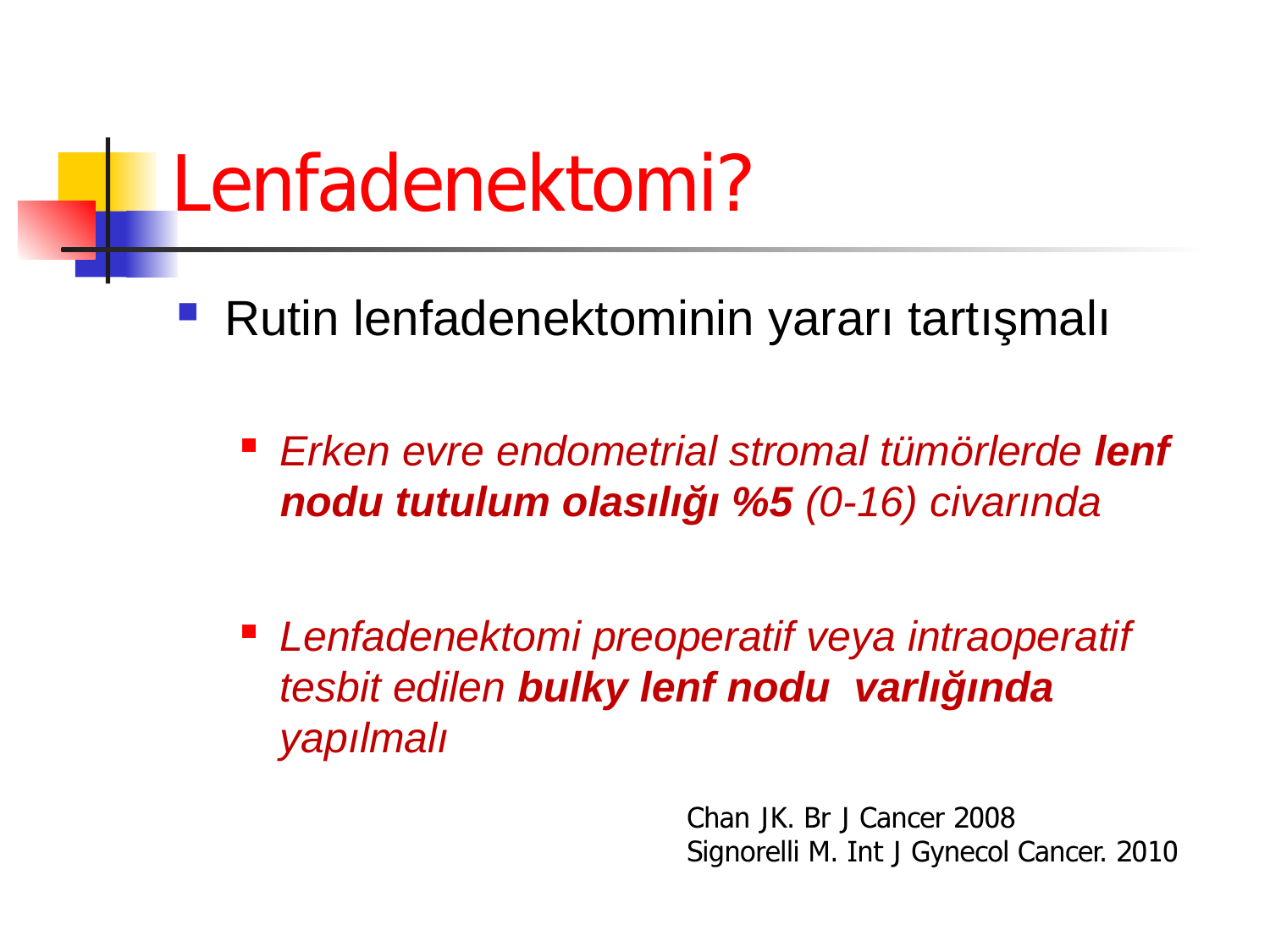

# Lenfadenektomi?
Rutin lenfadenektominin yararı tartışmalı

Erken evre endometrial stromal tümörlerde lenf nodu tutulum olasılığı %5 (0-16) civarında

Lenfadenektomi preoperatif veya intraoperatif tesbit edilen bulky lenf nodu  varlığında yapılmalı
Chan JK. Br J Cancer 2008
Signorelli M. Int J Gynecol Cancer. 2010